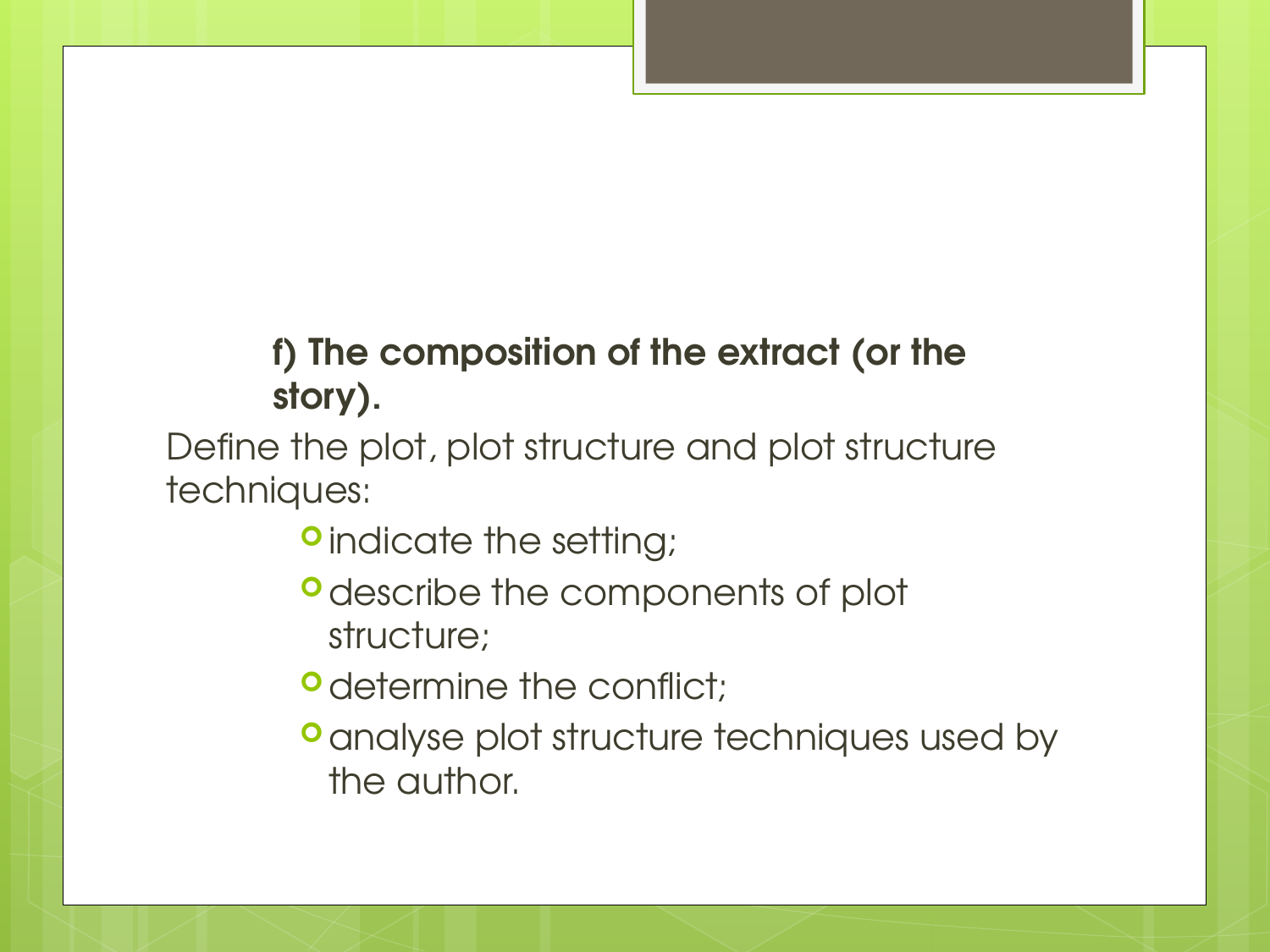

#
f) The composition of the extract (or the story).
Define the plot, plot structure and plot structure techniques:
indicate the setting;
describe the components of plot structure;
determine the conflict;
analyse plot structure techniques used by the author.